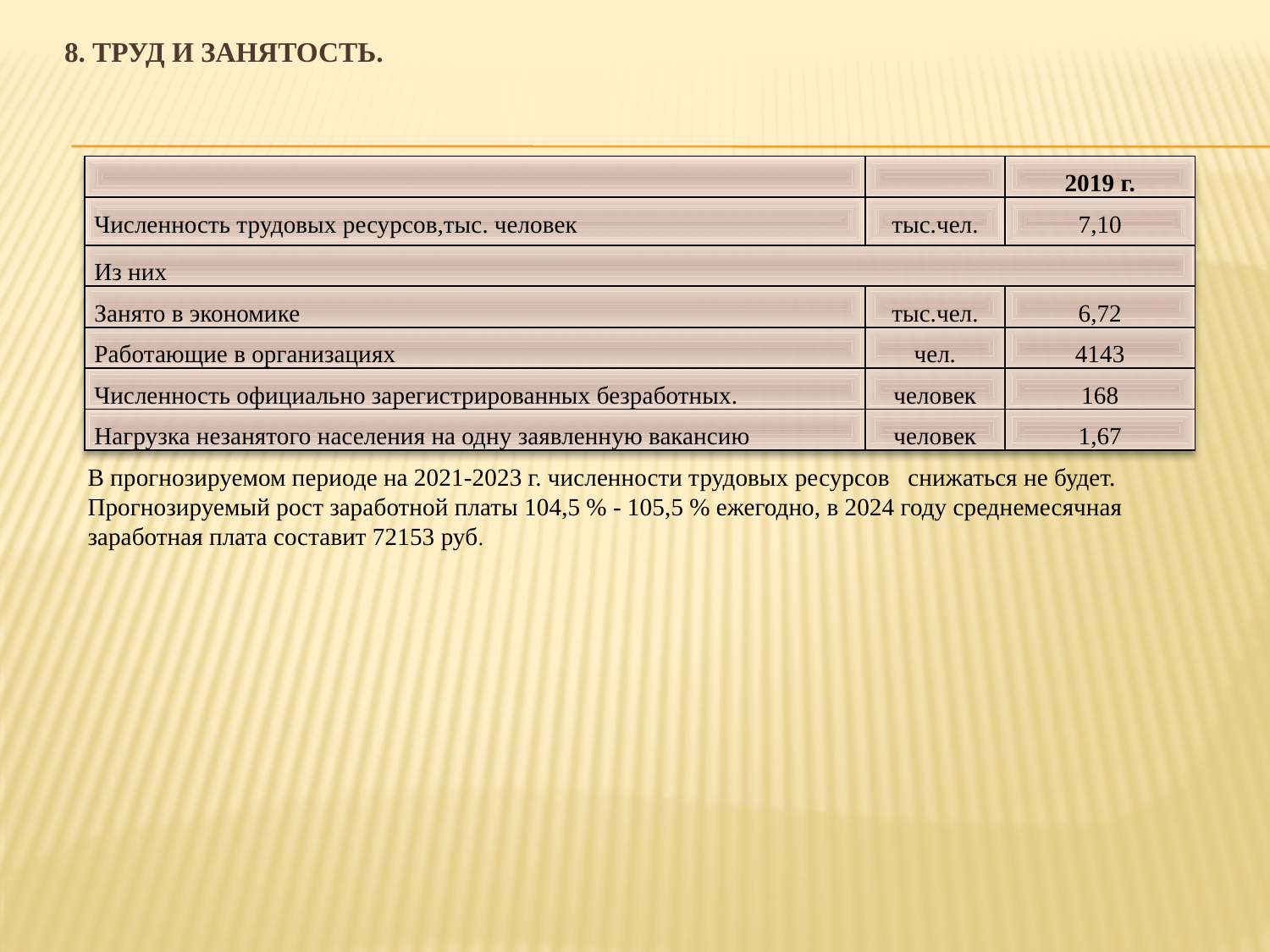

# 8. Труд и занятость.
|  |  | 2019 г. |
| --- | --- | --- |
| Численность трудовых ресурсов,тыс. человек | тыс.чел. | 7,10 |
| Из них |  |  |
| Занято в экономике | тыс.чел. | 6,72 |
| Работающие в организациях | чел. | 4143 |
| Численность официально зарегистрированных безработных. | человек | 168 |
| Нагрузка незанятого населения на одну заявленную вакансию | человек | 1,67 |
В прогнозируемом периоде на 2021-2023 г. численности трудовых ресурсов   снижаться не будет. Прогнозируемый рост заработной платы 104,5 % - 105,5 % ежегодно, в 2024 году среднемесячная заработная плата составит 72153 руб.